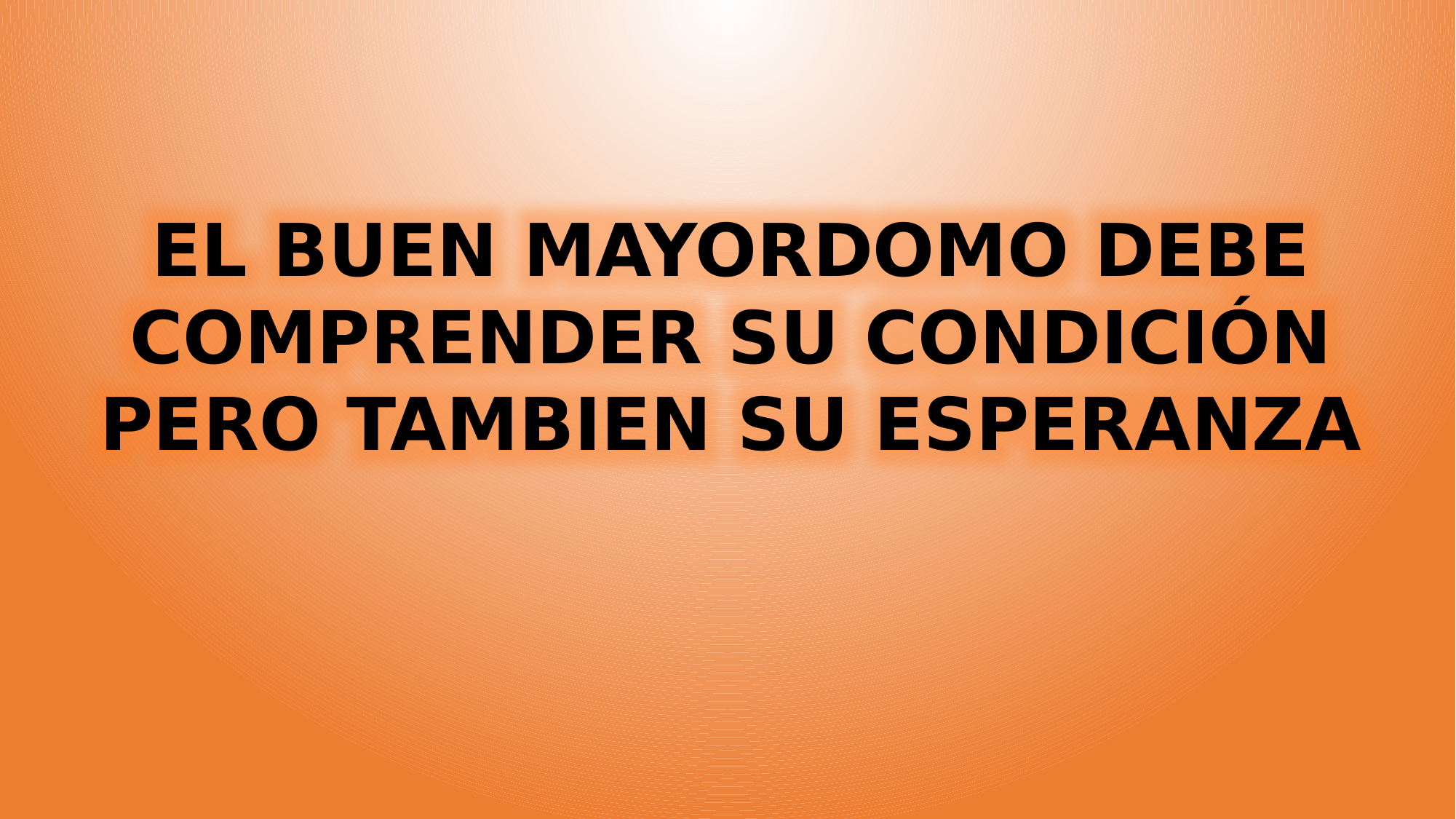

EL BUEN MAYORDOMO DEBE COMPRENDER SU CONDICIÓN PERO TAMBIEN SU ESPERANZA